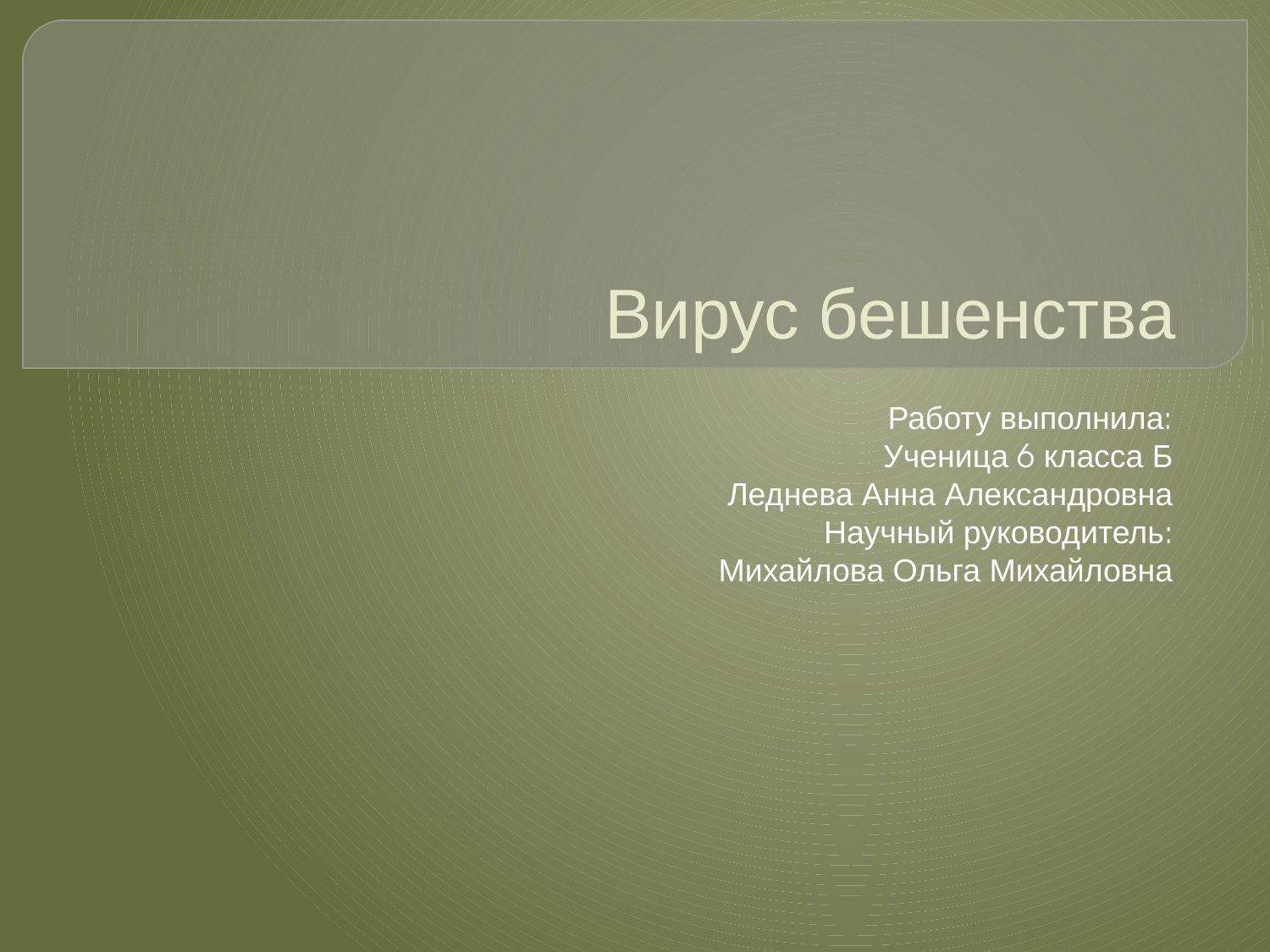

# Вирус бешенства
Работу выполнила:
Ученица 6 класса Б
Леднева Анна Александровна
Научный руководитель:
Михайлова Ольга Михайловна